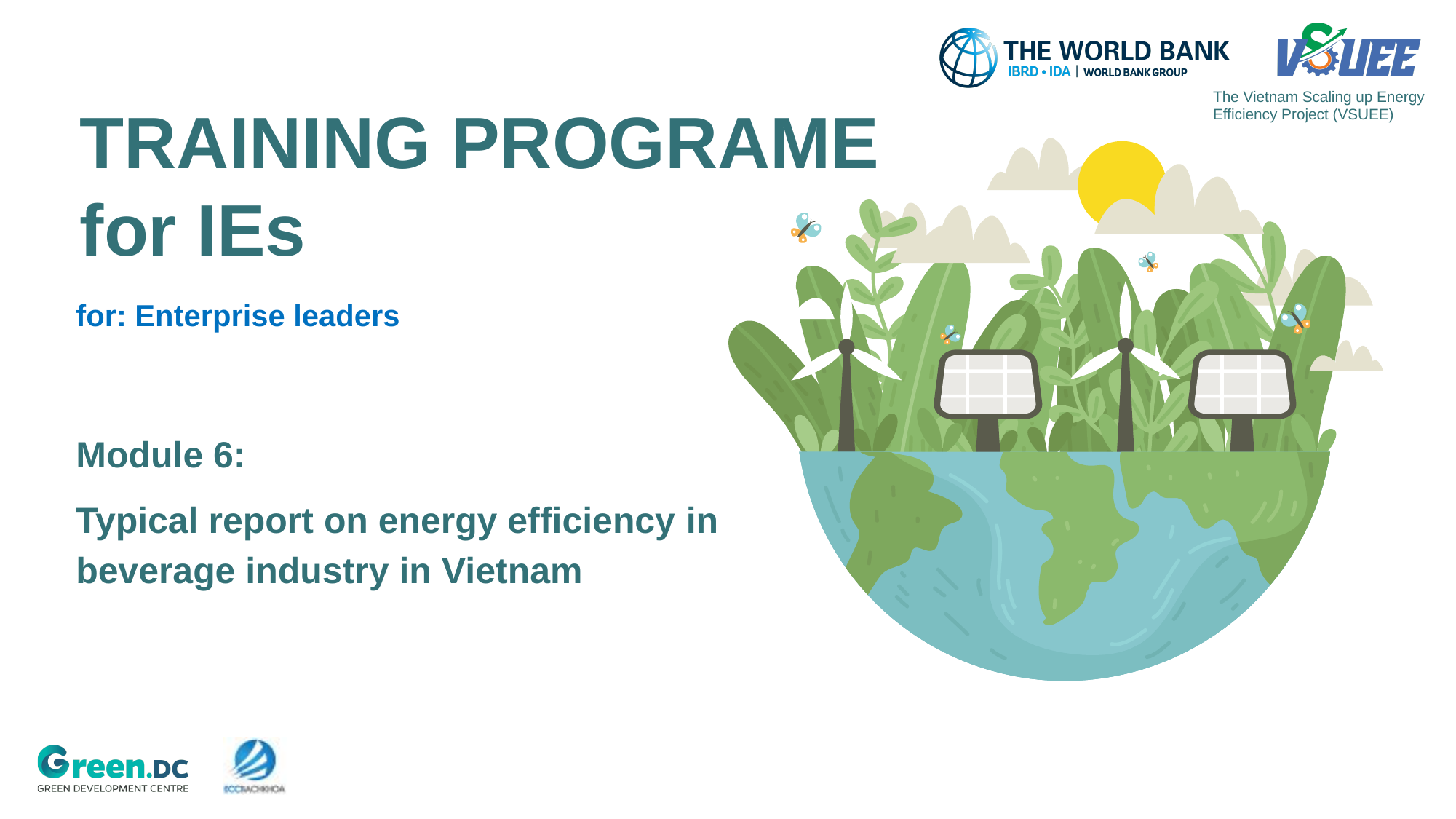

TRAINING PROGRAME for IEs
The Vietnam Scaling up Energy Efficiency Project (VSUEE)

for: Enterprise leaders
Module 6:
Typical report on energy efficiency in beverage industry in Vietnam